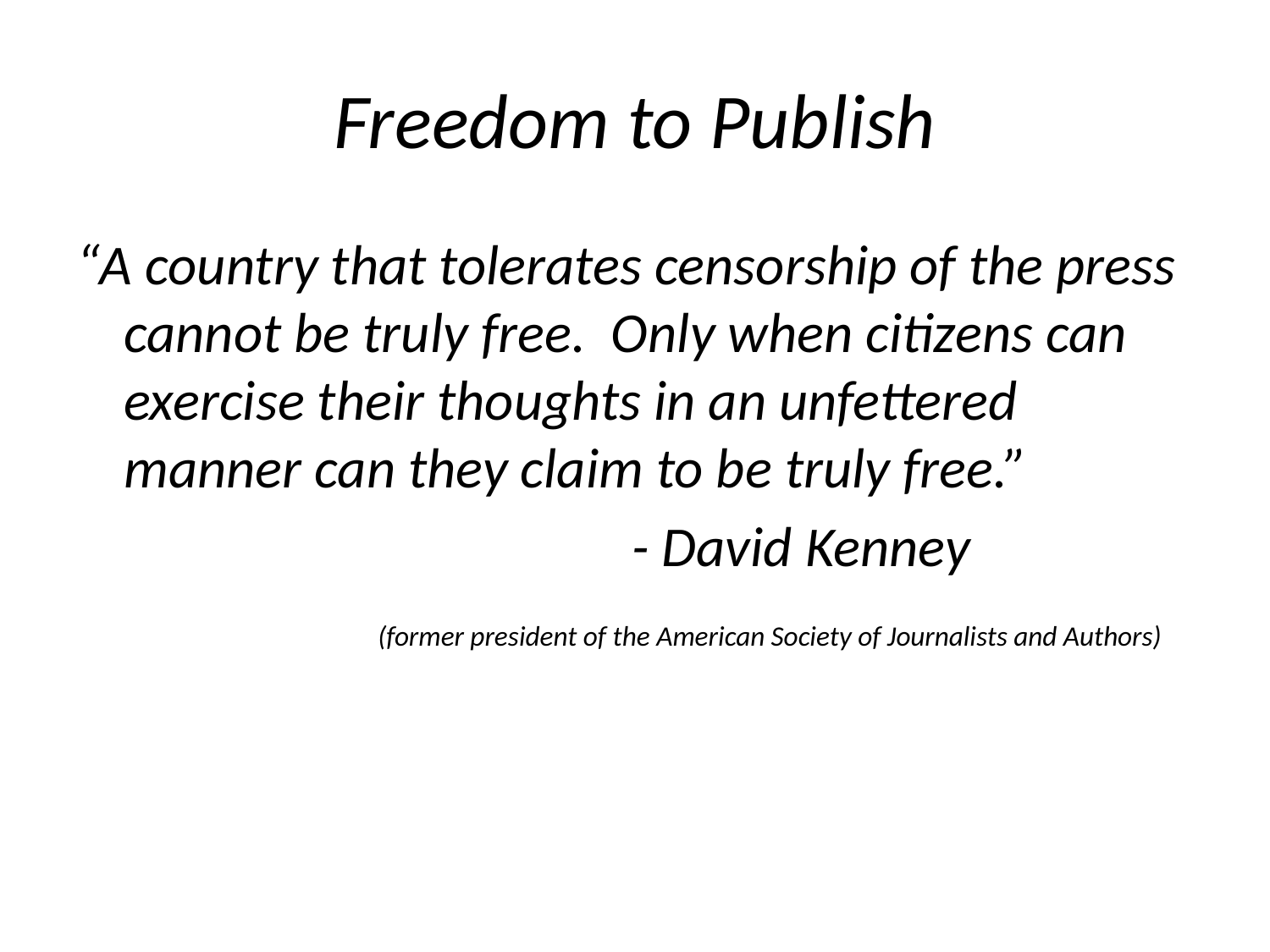

# Freedom to Publish
“A country that tolerates censorship of the press cannot be truly free.  Only when citizens can exercise their thoughts in an unfettered manner can they claim to be truly free.”
					- David Kenney
			(former president of the American Society of Journalists and Authors)